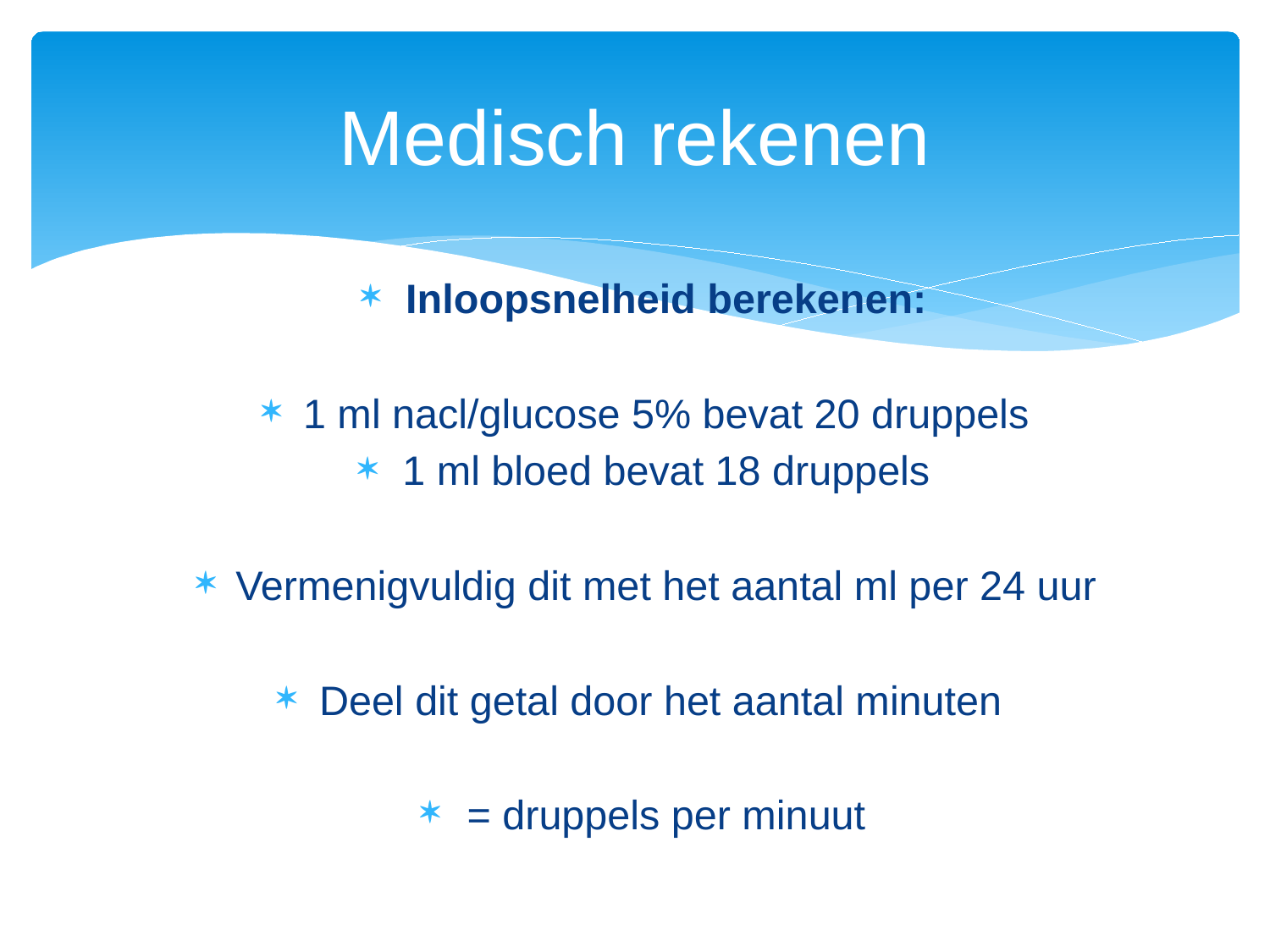

# Medisch rekenen
Inloopsnelheid berekenen:

1 ml nacl/glucose 5% bevat 20 druppels
1 ml bloed bevat 18 druppels

Vermenigvuldig dit met het aantal ml per 24 uur

Deel dit getal door het aantal minuten

= druppels per minuut